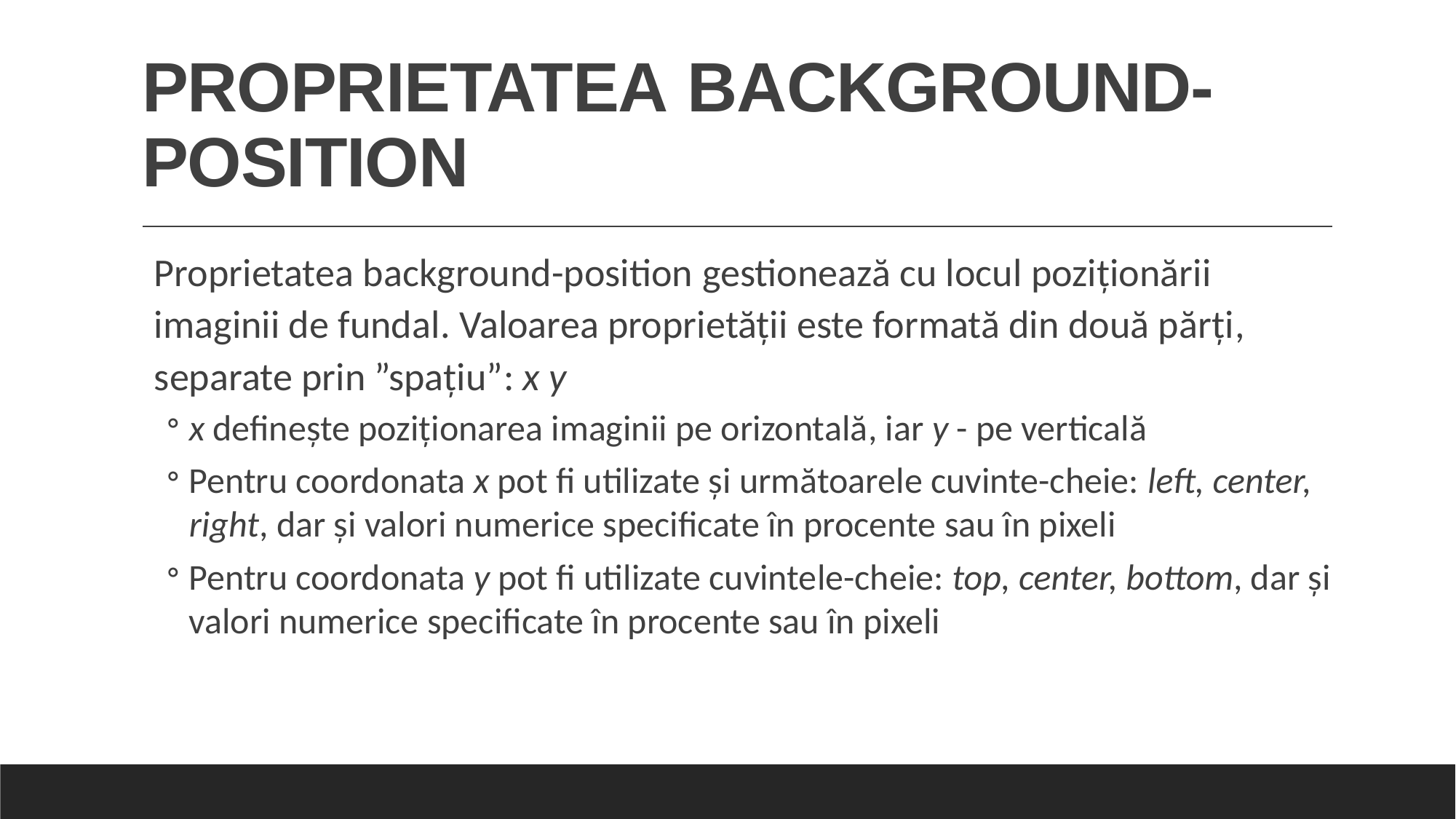

# PROPRIETATEA BACKGROUND-POSITION
Proprietatea background-position gestionează cu locul poziționării imaginii de fundal. Valoarea proprietății este formată din două părți, separate prin ”spațiu”: x y
x definește poziționarea imaginii pe orizontală, iar y - pe verticală
Pentru coordonata x pot fi utilizate și următoarele cuvinte-cheie: left, center, right, dar și valori numerice specificate în procente sau în pixeli
Pentru coordonata y pot fi utilizate cuvintele-cheie: top, center, bottom, dar și valori numerice specificate în procente sau în pixeli